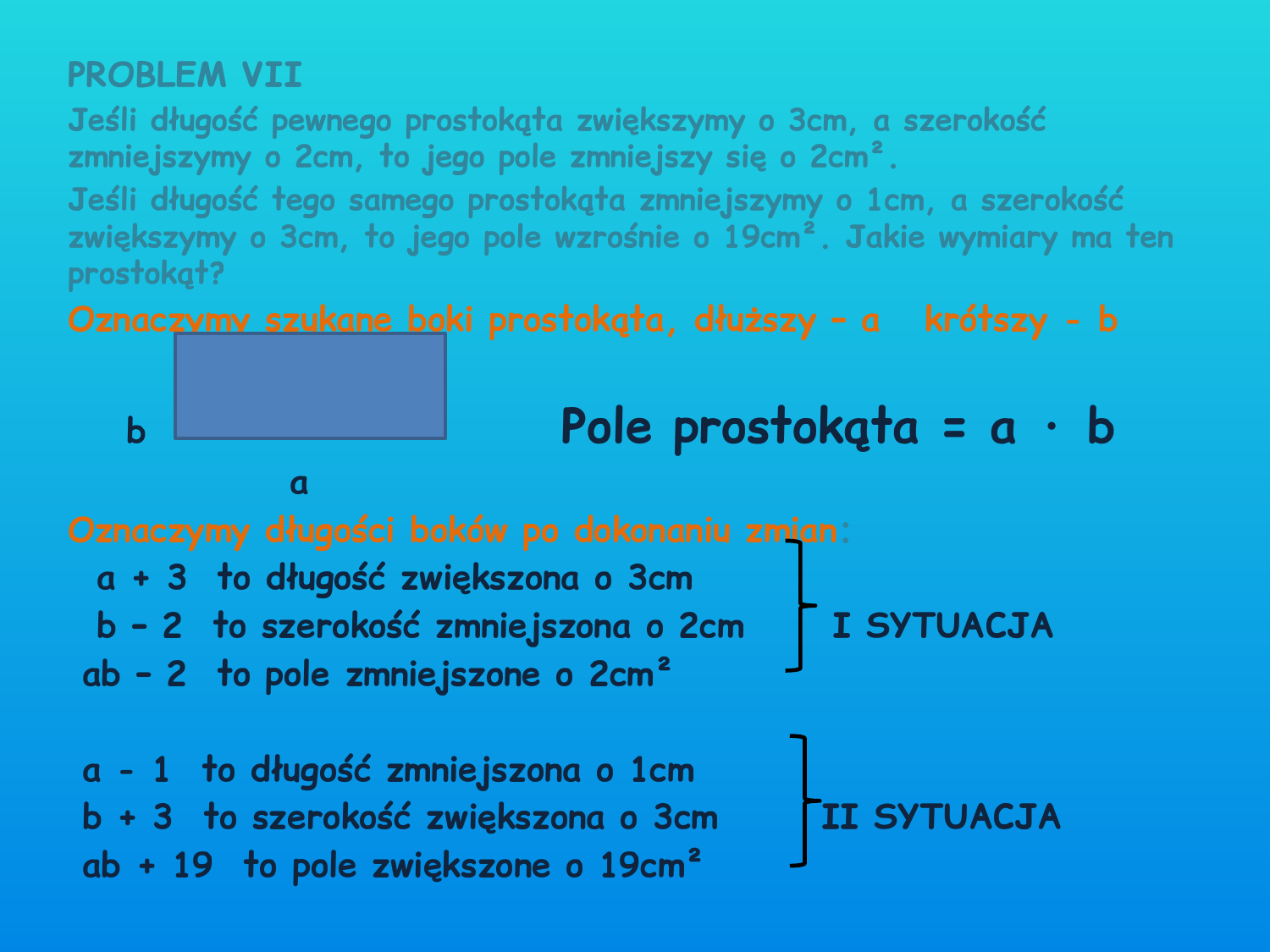

PROBLEM VII
Jeśli długość pewnego prostokąta zwiększymy o 3cm, a szerokość zmniejszymy o 2cm, to jego pole zmniejszy się o 2cm².
Jeśli długość tego samego prostokąta zmniejszymy o 1cm, a szerokość zwiększymy o 3cm, to jego pole wzrośnie o 19cm². Jakie wymiary ma ten prostokąt?
Oznaczymy szukane boki prostokąta, dłuższy – a   krótszy - b

    b                            Pole prostokąta = a ∙ b
               a
Oznaczymy długości boków po dokonaniu zmian:
  a + 3  to długość zwiększona o 3cm
  b – 2  to szerokość zmniejszona o 2cm      I SYTUACJA
 ab – 2  to pole zmniejszone o 2cm²

 a - 1  to długość zmniejszona o 1cm
 b + 3  to szerokość zwiększona o 3cm       II SYTUACJA
 ab + 19  to pole zwiększone o 19cm²